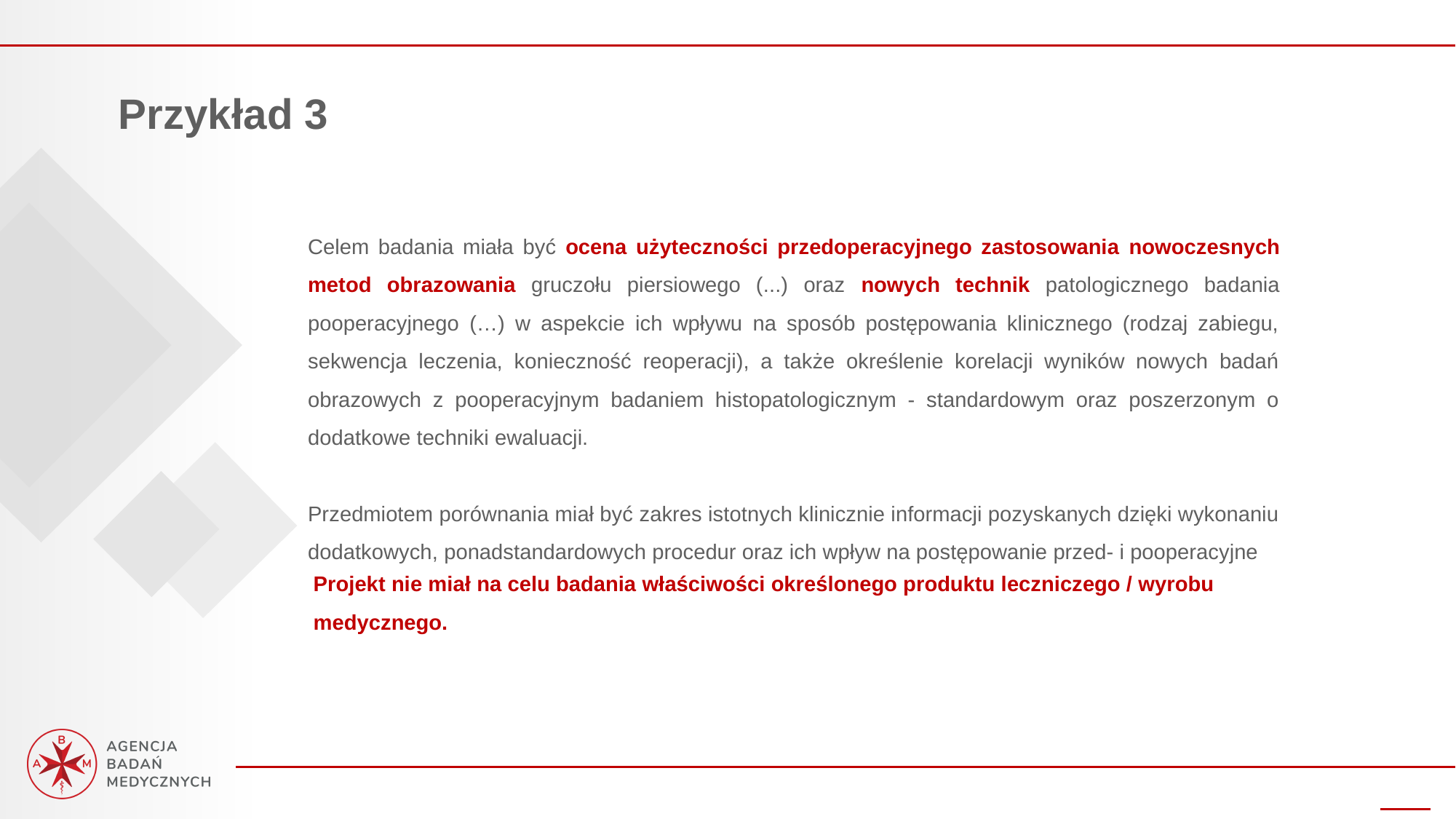

Przykład 3

Celem badania miała być ocena użyteczności przedoperacyjnego zastosowania nowoczesnych metod obrazowania gruczołu piersiowego (...) oraz nowych technik patologicznego badania pooperacyjnego (…) w aspekcie ich wpływu na sposób postępowania klinicznego (rodzaj zabiegu, sekwencja leczenia, konieczność reoperacji), a także określenie korelacji wyników nowych badań obrazowych z pooperacyjnym badaniem histopatologicznym - standardowym oraz poszerzonym o dodatkowe techniki ewaluacji.

Przedmiotem porównania miał być zakres istotnych klinicznie informacji pozyskanych dzięki wykonaniu dodatkowych, ponadstandardowych procedur oraz ich wpływ na postępowanie przed- i pooperacyjne

Projekt nie miał na celu badania właściwości określonego produktu leczniczego / wyrobu medycznego.